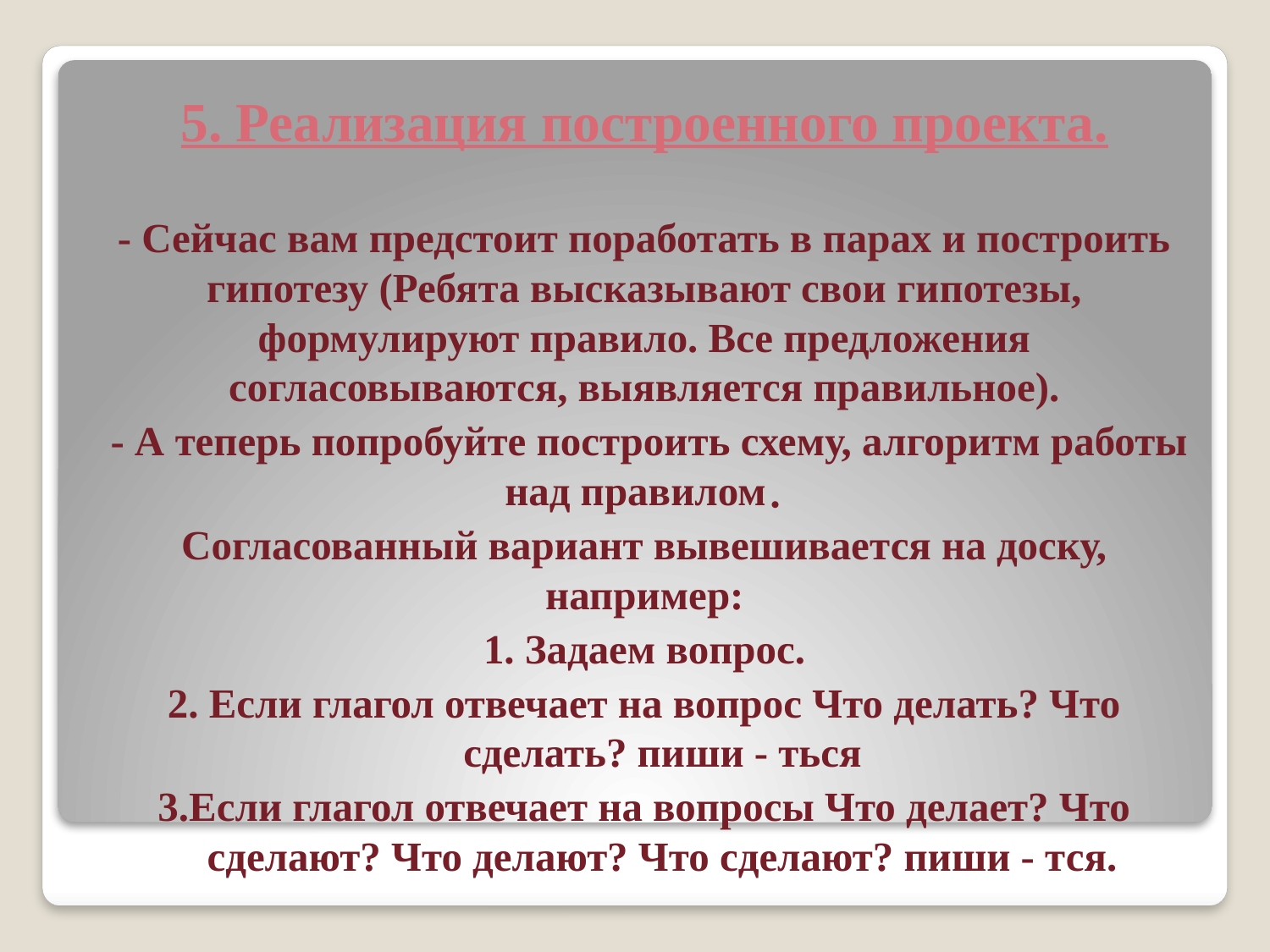

5. Реализация построенного проекта.

- Сейчас вам предстоит поработать в парах и построить гипотезу (Ребята высказывают свои гипотезы, формулируют правило. Все предложения согласовываются, выявляется правильное).
 - А теперь попробуйте построить схему, алгоритм работы над правилом.
Согласованный вариант вывешивается на доску, например:
1. Задаем вопрос.
2. Если глагол отвечает на вопрос Что делать? Что сделать? пиши - ться
3.Если глагол отвечает на вопросы Что делает? Что сделают? Что делают? Что сделают? пиши - тся.